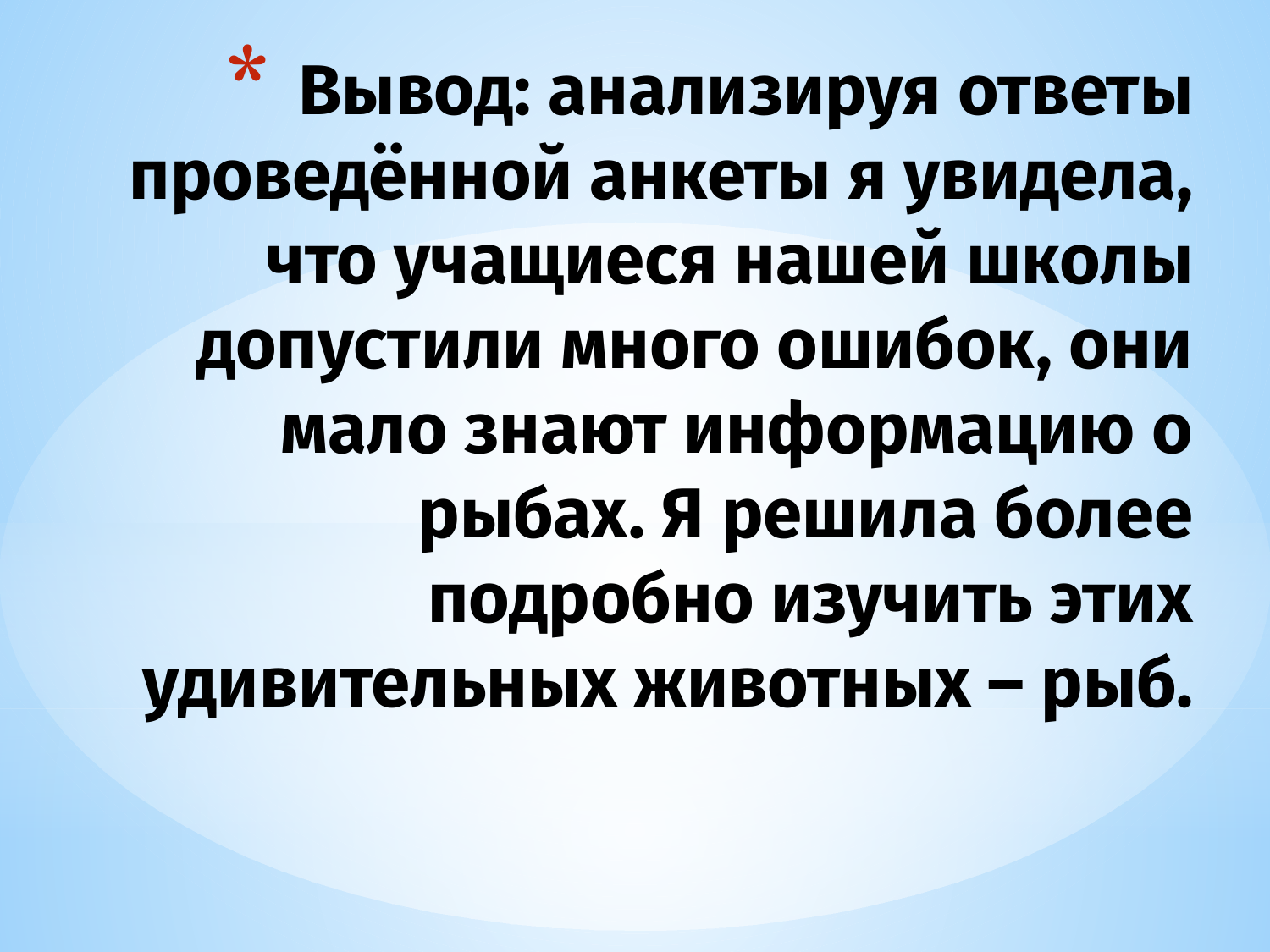

# Вывод: анализируя ответы проведённой анкеты я увидела, что учащиеся нашей школы допустили много ошибок, они мало знают информацию о рыбах. Я решила более подробно изучить этих удивительных животных – рыб.